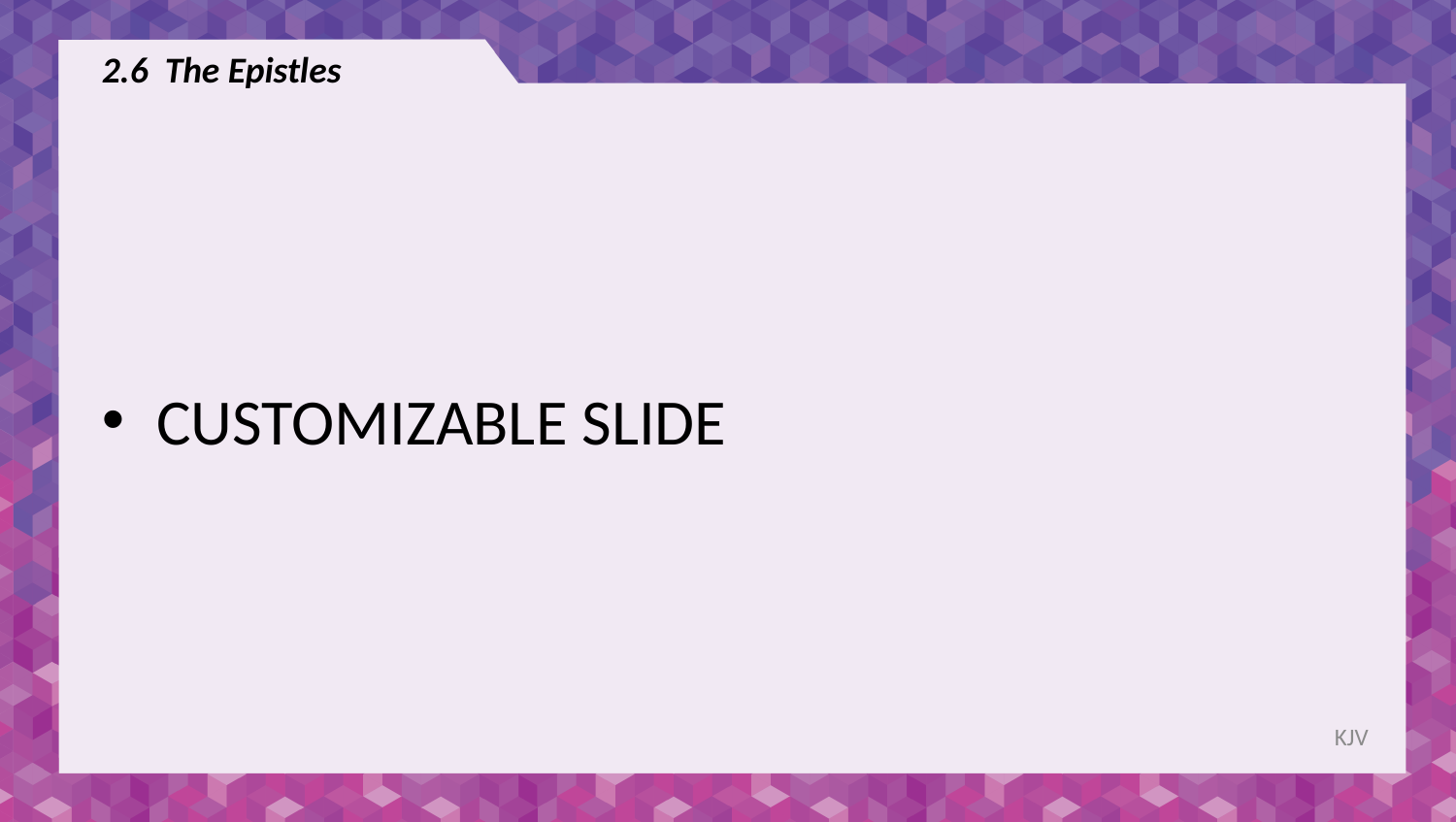

# 2.6  The Epistles
CUSTOMIZABLE SLIDE
KJV